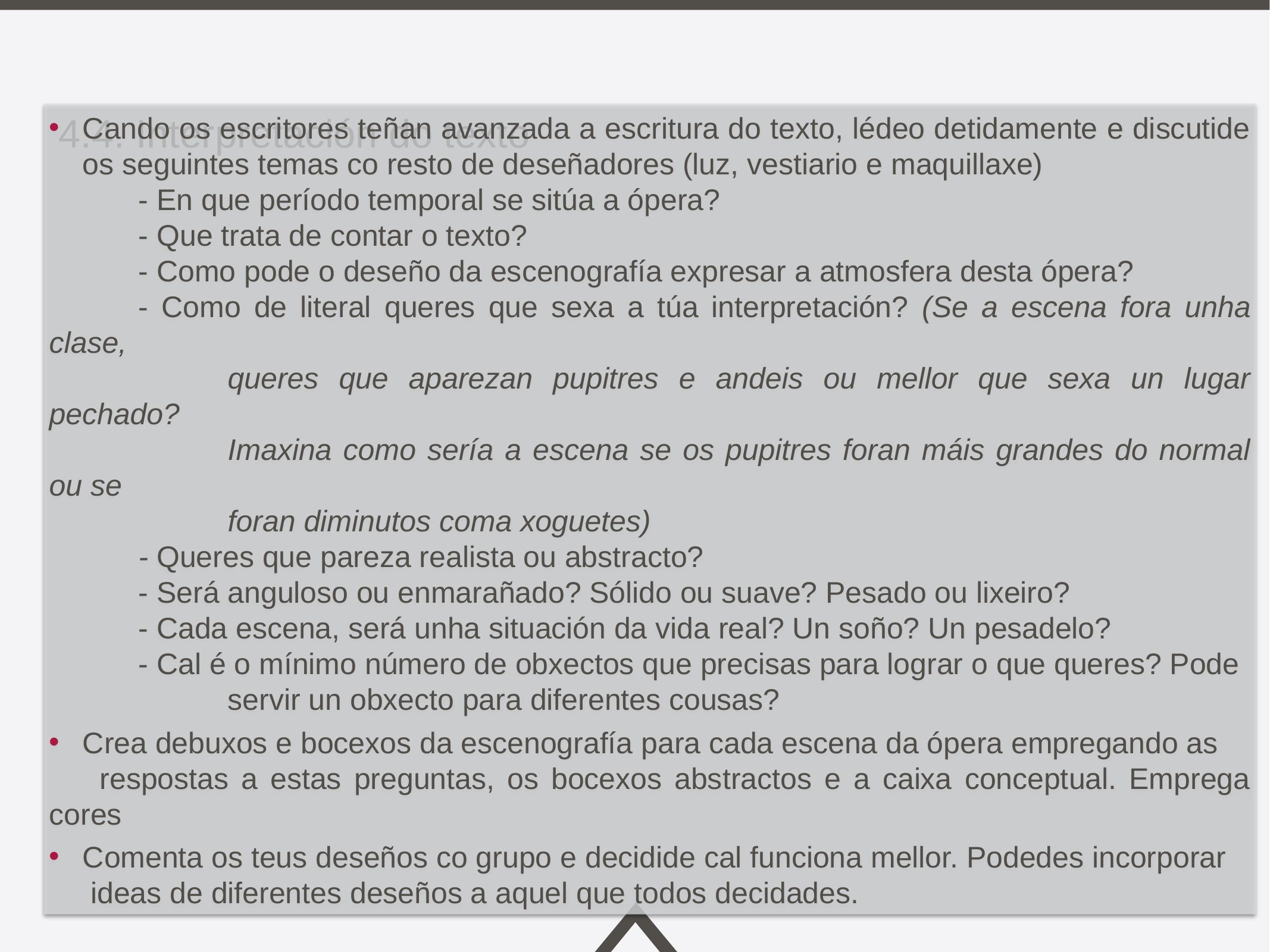

4.4. Interpretación do texto
Cando os escritores teñan avanzada a escritura do texto, lédeo detidamente e discutide os seguintes temas co resto de deseñadores (luz, vestiario e maquillaxe)
	- En que período temporal se sitúa a ópera?
	- Que trata de contar o texto?
	- Como pode o deseño da escenografía expresar a atmosfera desta ópera?
	- Como de literal queres que sexa a túa interpretación? (Se a escena fora unha clase,
		queres que aparezan pupitres e andeis ou mellor que sexa un lugar pechado?
		Imaxina como sería a escena se os pupitres foran máis grandes do normal ou se
		foran diminutos coma xoguetes)
	- Queres que pareza realista ou abstracto?
	- Será anguloso ou enmarañado? Sólido ou suave? Pesado ou lixeiro?
	- Cada escena, será unha situación da vida real? Un soño? Un pesadelo?
	- Cal é o mínimo número de obxectos que precisas para lograr o que queres? Pode
		servir un obxecto para diferentes cousas?
Crea debuxos e bocexos da escenografía para cada escena da ópera empregando as
    respostas a estas preguntas, os bocexos abstractos e a caixa conceptual. Emprega cores
Comenta os teus deseños co grupo e decidide cal funciona mellor. Podedes incorporar
     ideas de diferentes deseños a aquel que todos decidades.